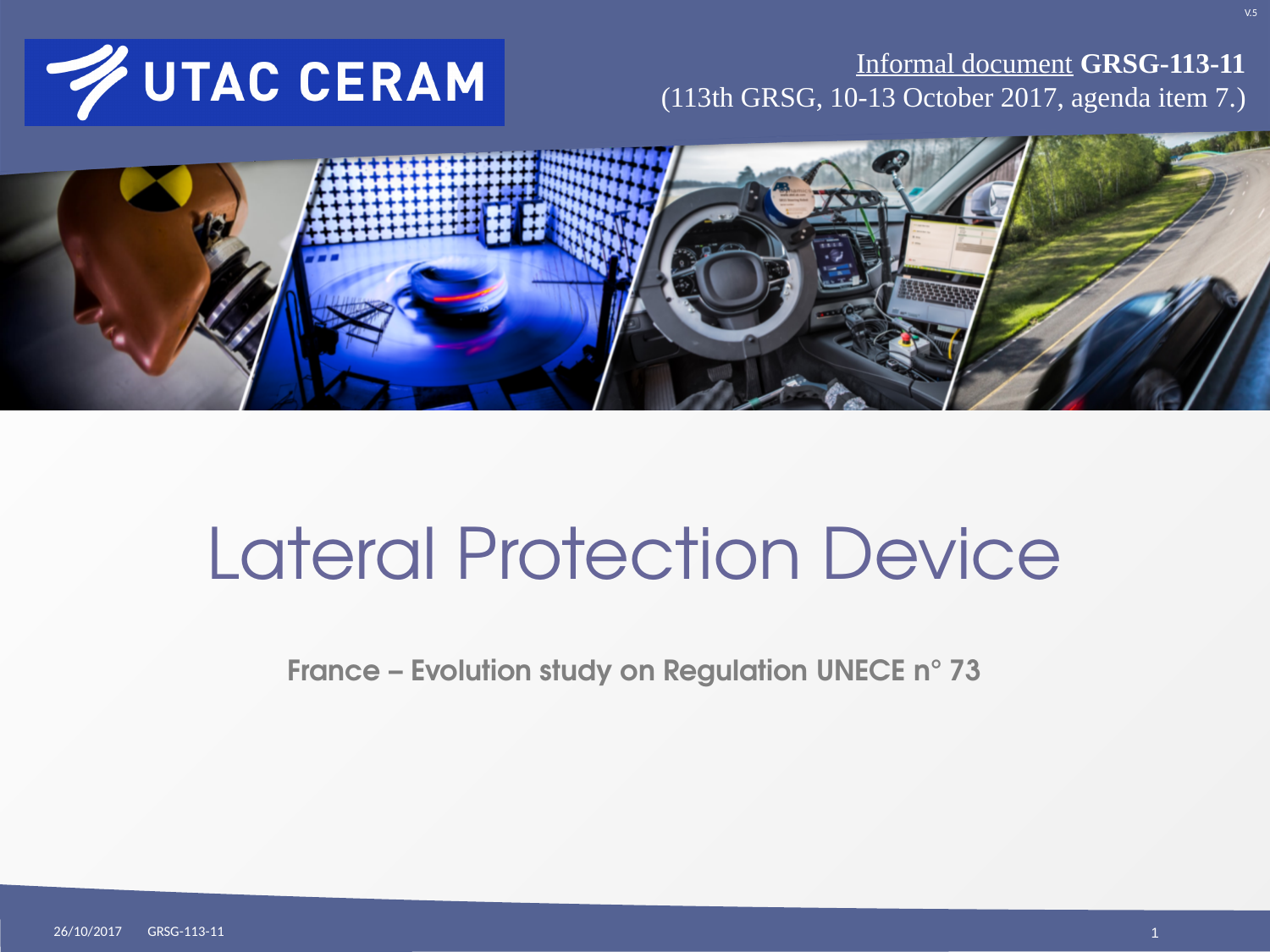

Informal document GRSG-113-11
(113th GRSG, 10-13 October 2017, agenda item 7.)

# Lateral Protection Device
France – Evolution study on Regulation UNECE n° 73
26/10/2017
GRSG-113-11